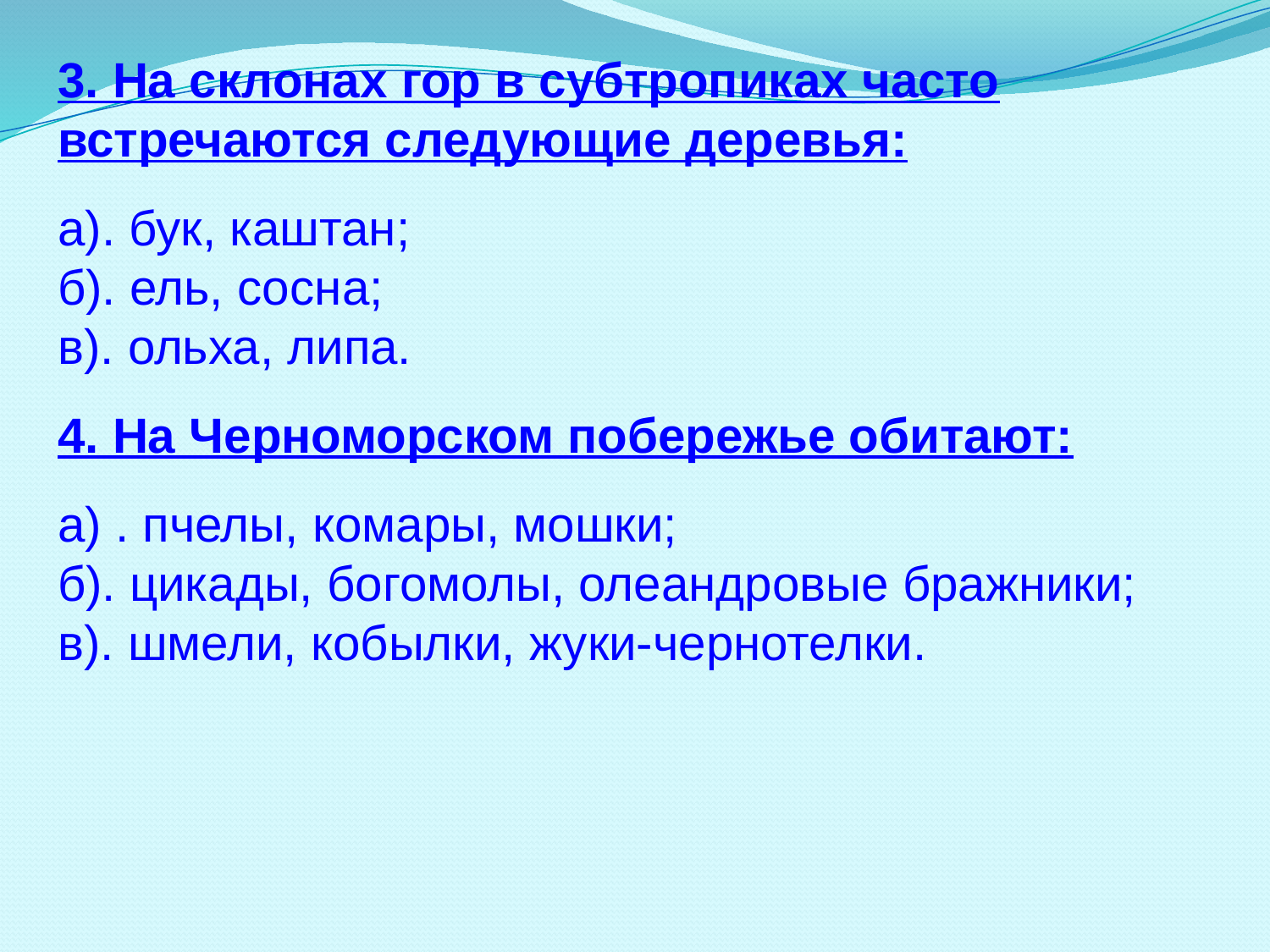

3. На склонах гор в субтропиках часто встречаются следующие деревья:

а). бук, каштан;
б). ель, сосна;
в). ольха, липа.

4. На Черноморском побережье обитают:

а) . пчелы, комары, мошки;
б). цикады, богомолы, олеандровые бражники;
в). шмели, кобылки, жуки-чернотелки.